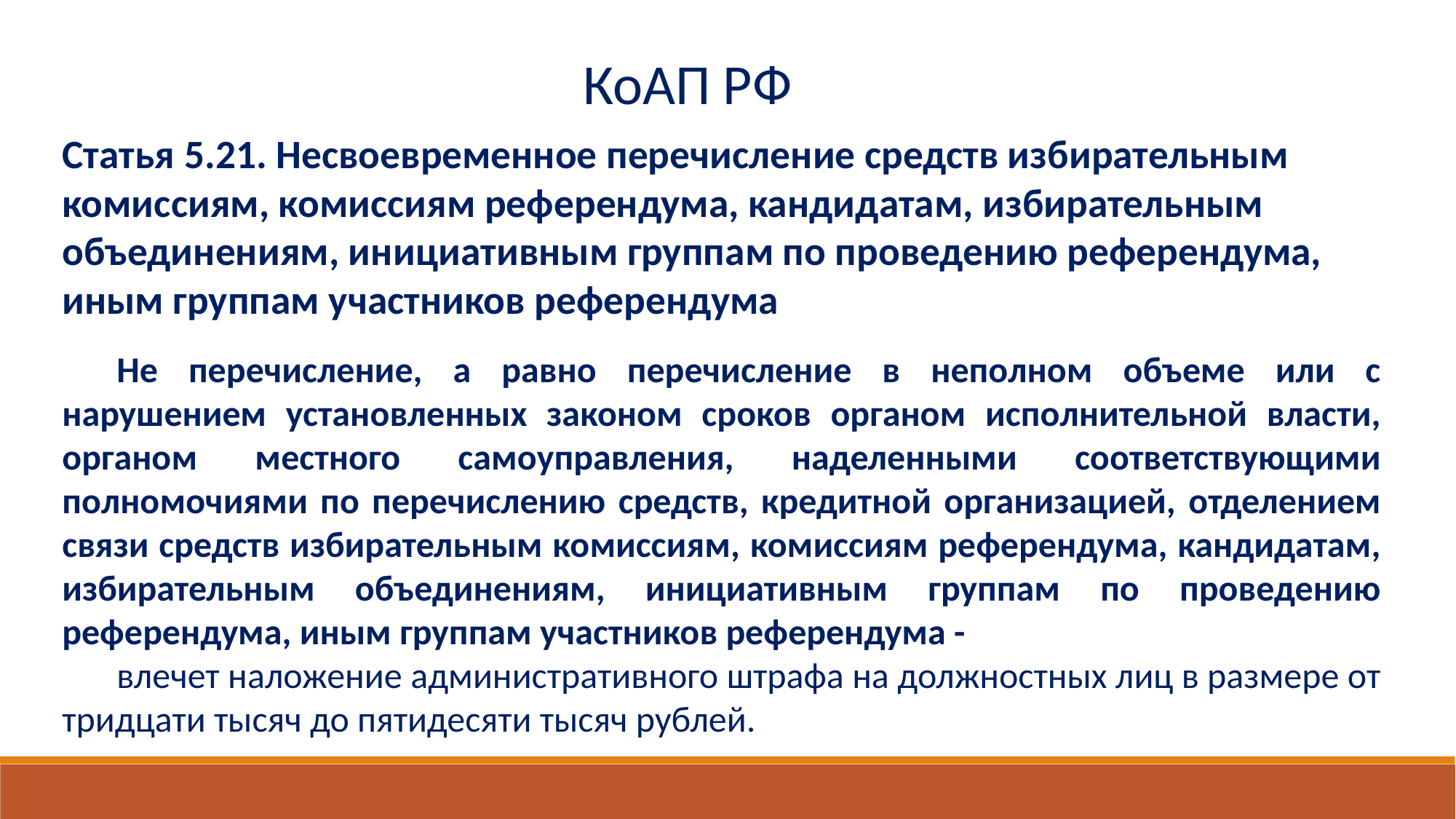

КоАП РФ
Статья 5.21. Несвоевременное перечисление средств избирательным комиссиям, комиссиям референдума, кандидатам, избирательным объединениям, инициативным группам по проведению референдума, иным группам участников референдума
Не перечисление, а равно перечисление в неполном объеме или с нарушением установленных законом сроков органом исполнительной власти, органом местного самоуправления, наделенными соответствующими полномочиями по перечислению средств, кредитной организацией, отделением связи средств избирательным комиссиям, комиссиям референдума, кандидатам, избирательным объединениям, инициативным группам по проведению референдума, иным группам участников референдума -
влечет наложение административного штрафа на должностных лиц в размере от тридцати тысяч до пятидесяти тысяч рублей.